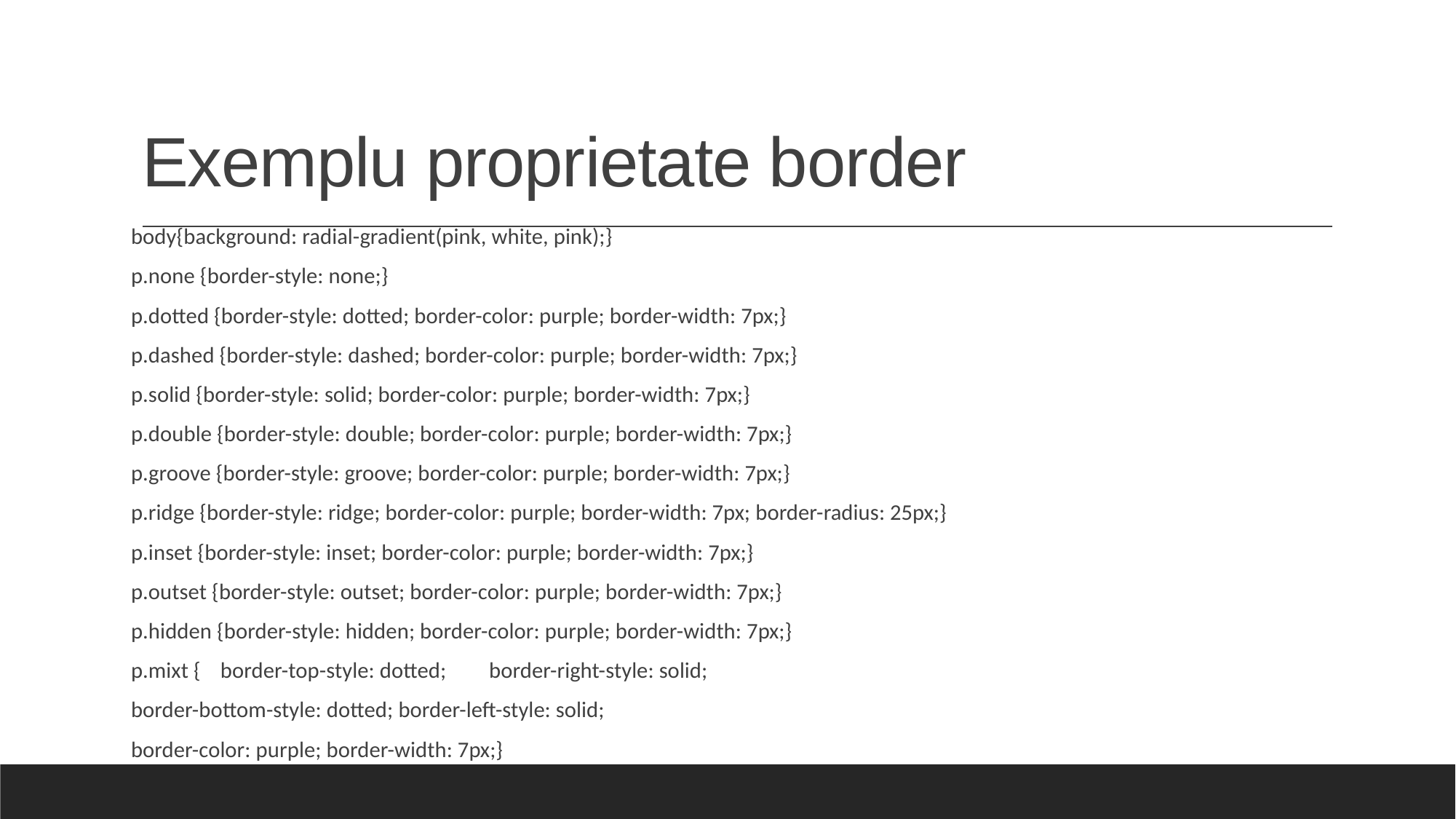

# Exemplu proprietate border
body{background: radial-gradient(pink, white, pink);}
p.none {border-style: none;}
p.dotted {border-style: dotted; border-color: purple; border-width: 7px;}
p.dashed {border-style: dashed; border-color: purple; border-width: 7px;}
p.solid {border-style: solid; border-color: purple; border-width: 7px;}
p.double {border-style: double; border-color: purple; border-width: 7px;}
p.groove {border-style: groove; border-color: purple; border-width: 7px;}
p.ridge {border-style: ridge; border-color: purple; border-width: 7px; border-radius: 25px;}
p.inset {border-style: inset; border-color: purple; border-width: 7px;}
p.outset {border-style: outset; border-color: purple; border-width: 7px;}
p.hidden {border-style: hidden; border-color: purple; border-width: 7px;}
p.mixt { 	border-top-style: dotted;  	border-right-style: solid;
border-bottom-style: dotted; border-left-style: solid;
border-color: purple; border-width: 7px;}